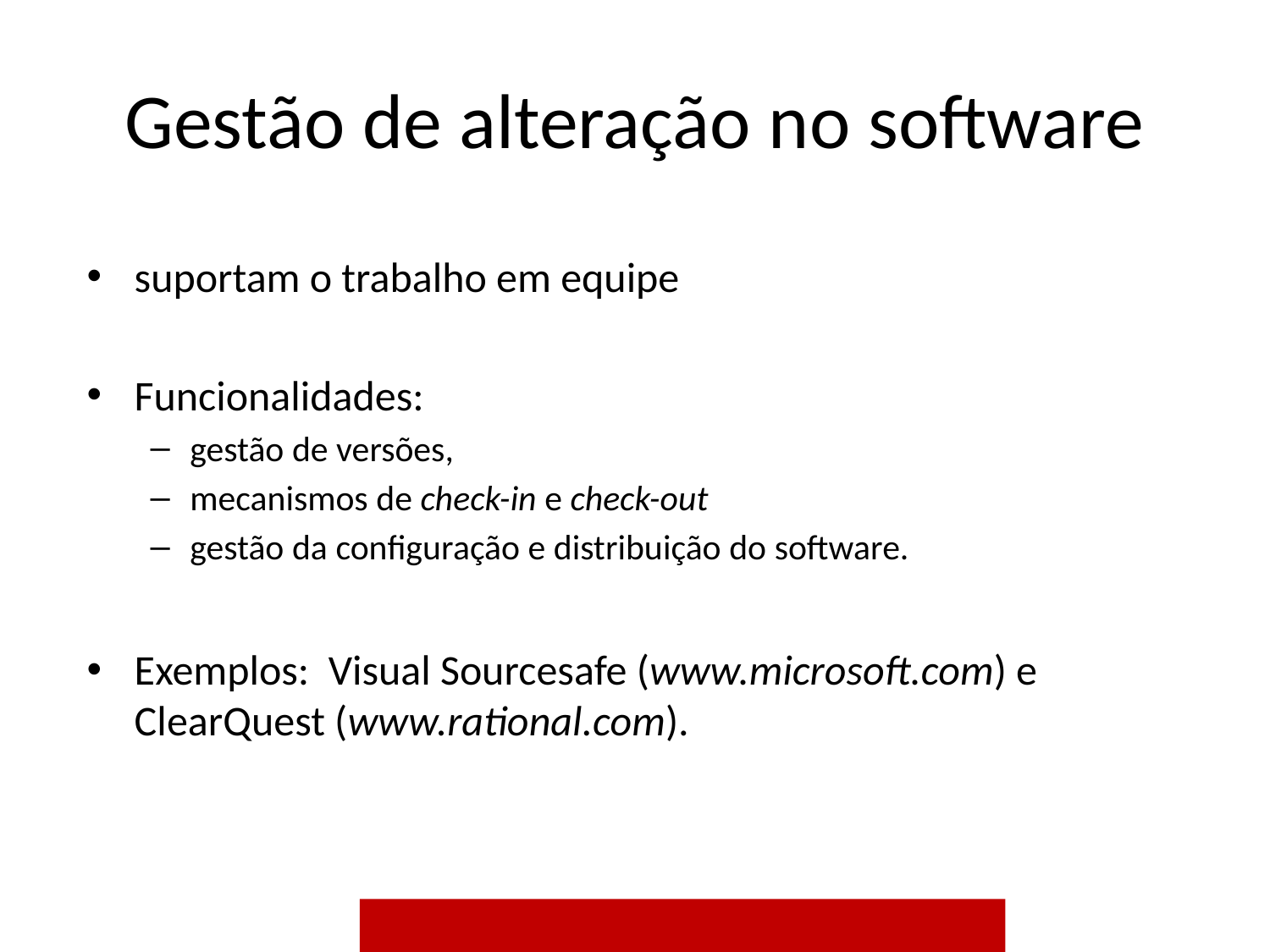

# Gestão de alteração no software
suportam o trabalho em equipe

Funcionalidades:
gestão de versões,
mecanismos de check-in e check-out
gestão da configuração e distribuição do software.

Exemplos:  Visual Sourcesafe (www.microsoft.com) e ClearQuest (www.rational.com).